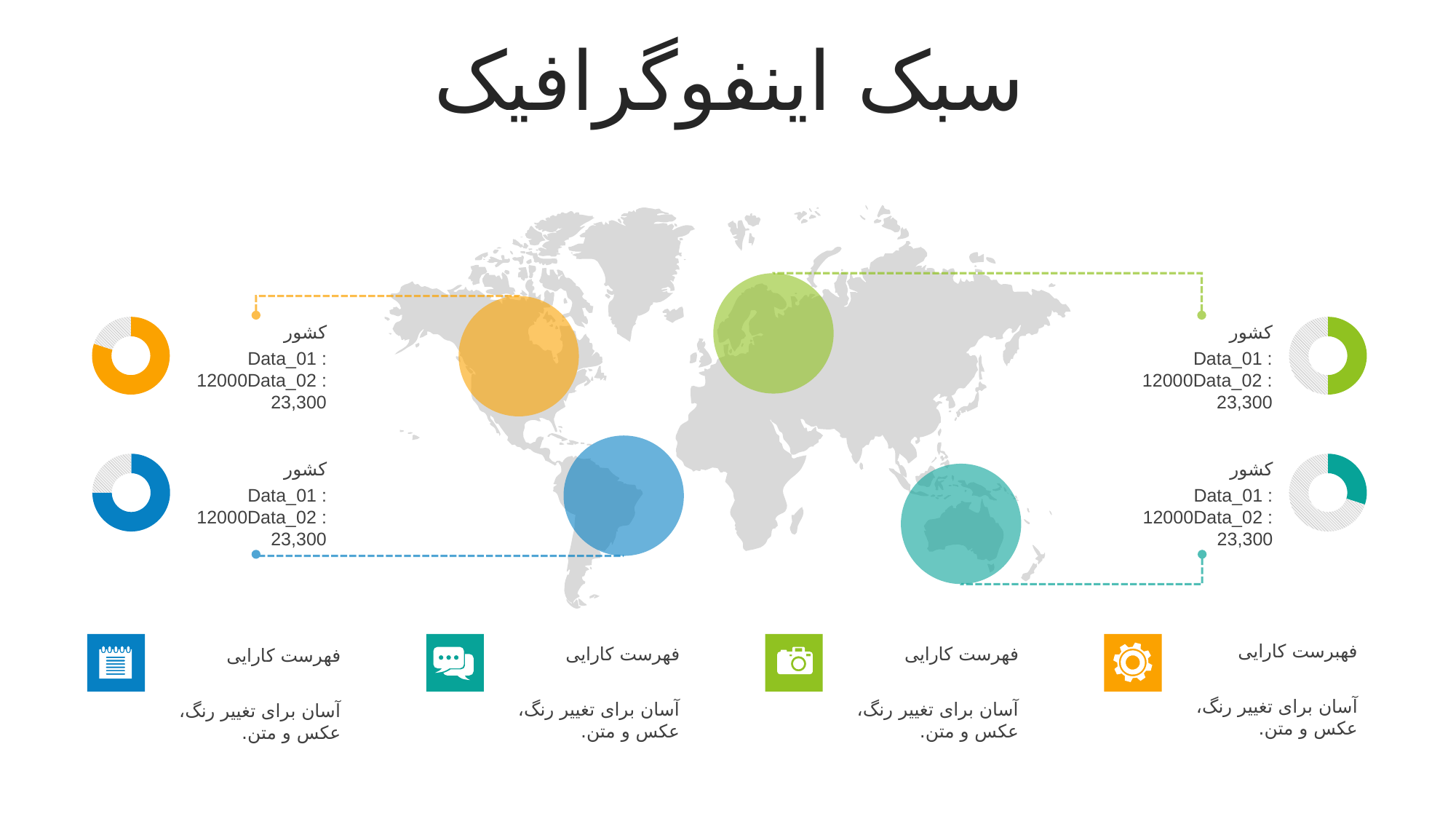

سبک اینفوگرافیک

### Chart

| Category |  |
|---|---|

### Chart

| Category |  |
|---|---|
کشور
Data_01 : 12000Data_02 : 23,300
کشور
Data_01 : 12000Data_02 : 23,300

### Chart

| Category |  |
|---|---|

### Chart

| Category |  |
|---|---|
کشور
Data_01 : 12000Data_02 : 23,300
کشور
Data_01 : 12000Data_02 : 23,300

فهبرست کارایی
آسان برای تغییر رنگ، عکس و متن.
فهرست کارایی
آسان برای تغییر رنگ، عکس و متن.
فهرست کارایی
آسان برای تغییر رنگ، عکس و متن.
فهرست کارایی
آسان برای تغییر رنگ، عکس و متن.